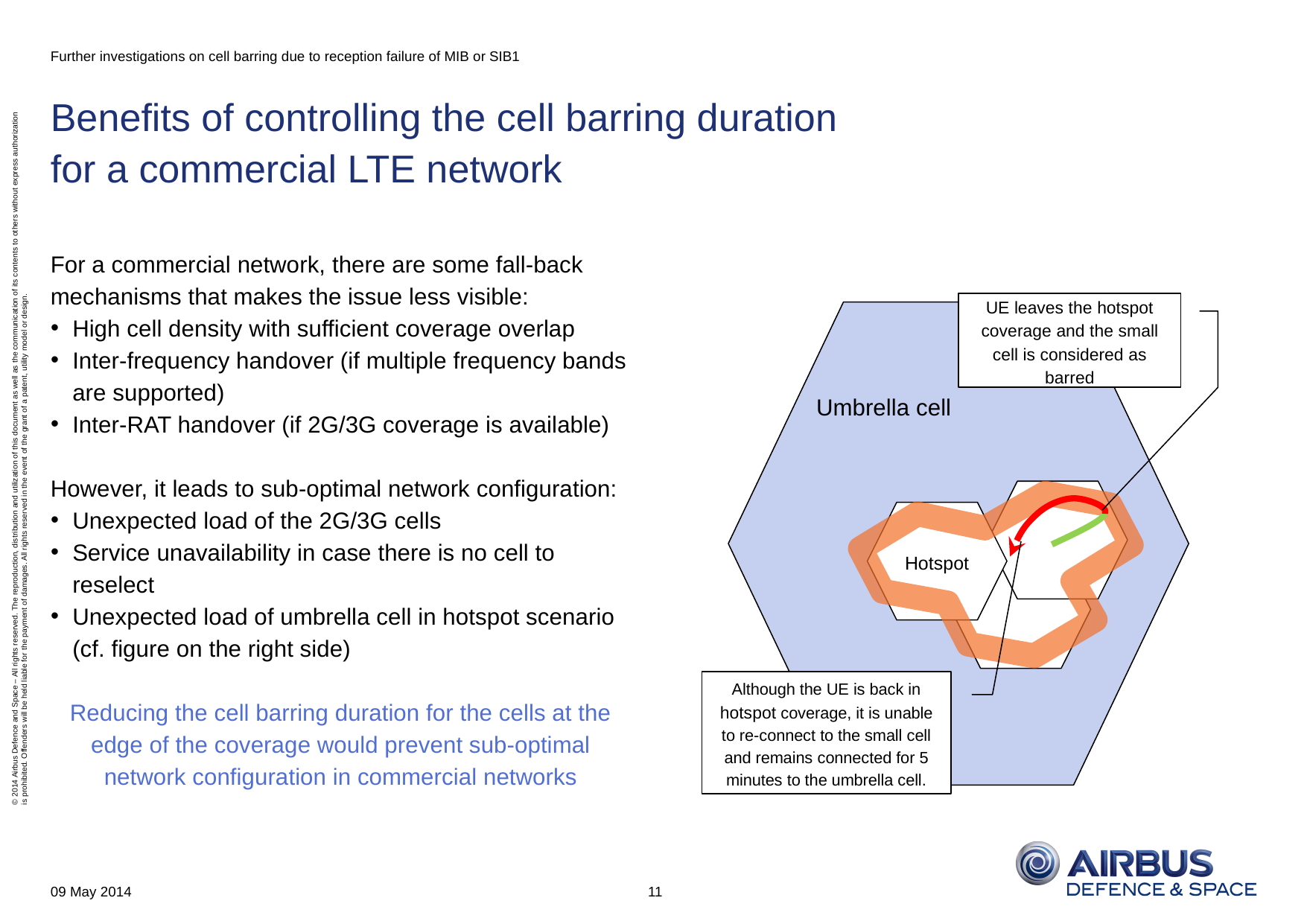

Further investigations on cell barring due to reception failure of MIB or SIB1
# Benefits of controlling the cell barring duration for a commercial LTE network
For a commercial network, there are some fall-back mechanisms that makes the issue less visible:
High cell density with sufficient coverage overlap
Inter-frequency handover (if multiple frequency bands are supported)
Inter-RAT handover (if 2G/3G coverage is available)

However, it leads to sub-optimal network configuration:
Unexpected load of the 2G/3G cells
Service unavailability in case there is no cell to reselect
Unexpected load of umbrella cell in hotspot scenario (cf. figure on the right side)

Reducing the cell barring duration for the cells at the edge of the coverage would prevent sub-optimal network configuration in commercial networks

UE leaves the hotspot coverage and the small cell is considered as barred
Umbrella cell

Hotspot

Although the UE is back in hotspot coverage, it is unable to re-connect to the small cell and remains connected for 5 minutes to the umbrella cell.
11
09 May 2014